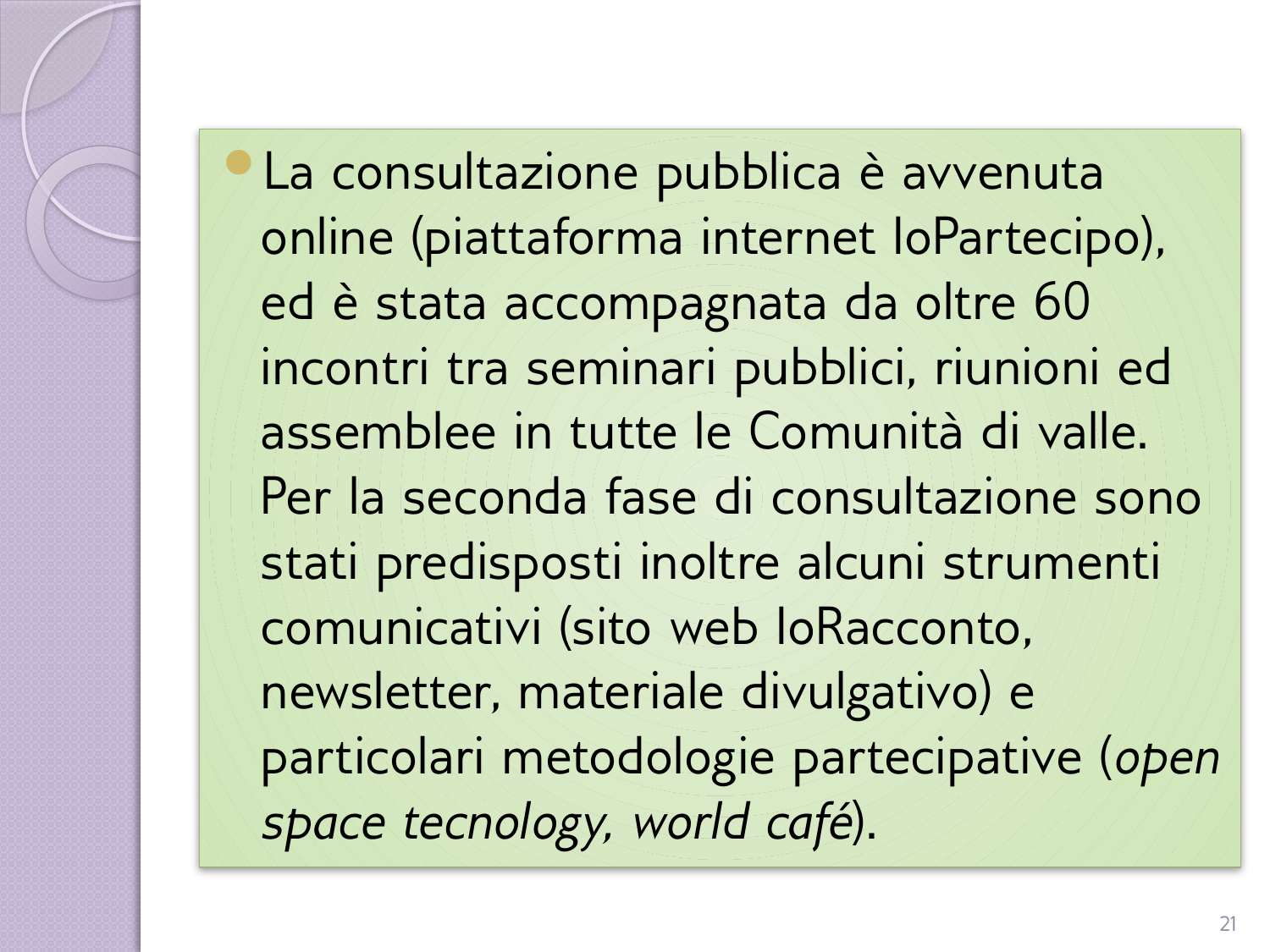

La consultazione pubblica è avvenuta online (piattaforma internet IoPartecipo), ed è stata accompagnata da oltre 60 incontri tra seminari pubblici, riunioni ed assemblee in tutte le Comunità di valle. Per la seconda fase di consultazione sono stati predisposti inoltre alcuni strumenti comunicativi (sito web IoRacconto, newsletter, materiale divulgativo) e particolari metodologie partecipative (open space tecnology, world café).
21